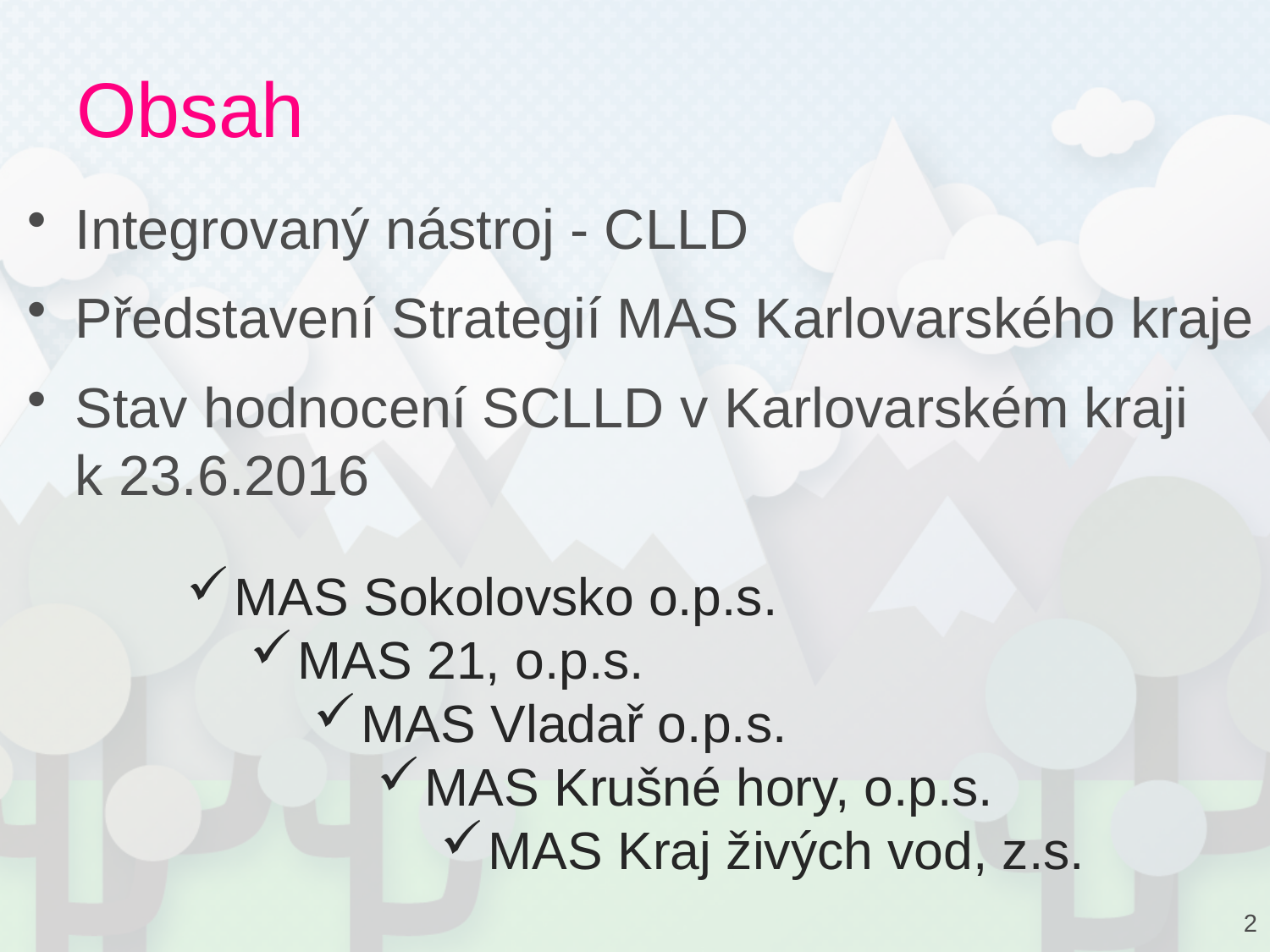

# Obsah

Integrovaný nástroj - CLLD
Představení Strategií MAS Karlovarského kraje
Stav hodnocení SCLLD v Karlovarském kraji   k 23.6.2016
MAS Sokolovsko o.p.s.
MAS 21, o.p.s.
MAS Vladař o.p.s.
MAS Krušné hory, o.p.s.
MAS Kraj živých vod, z.s.
2